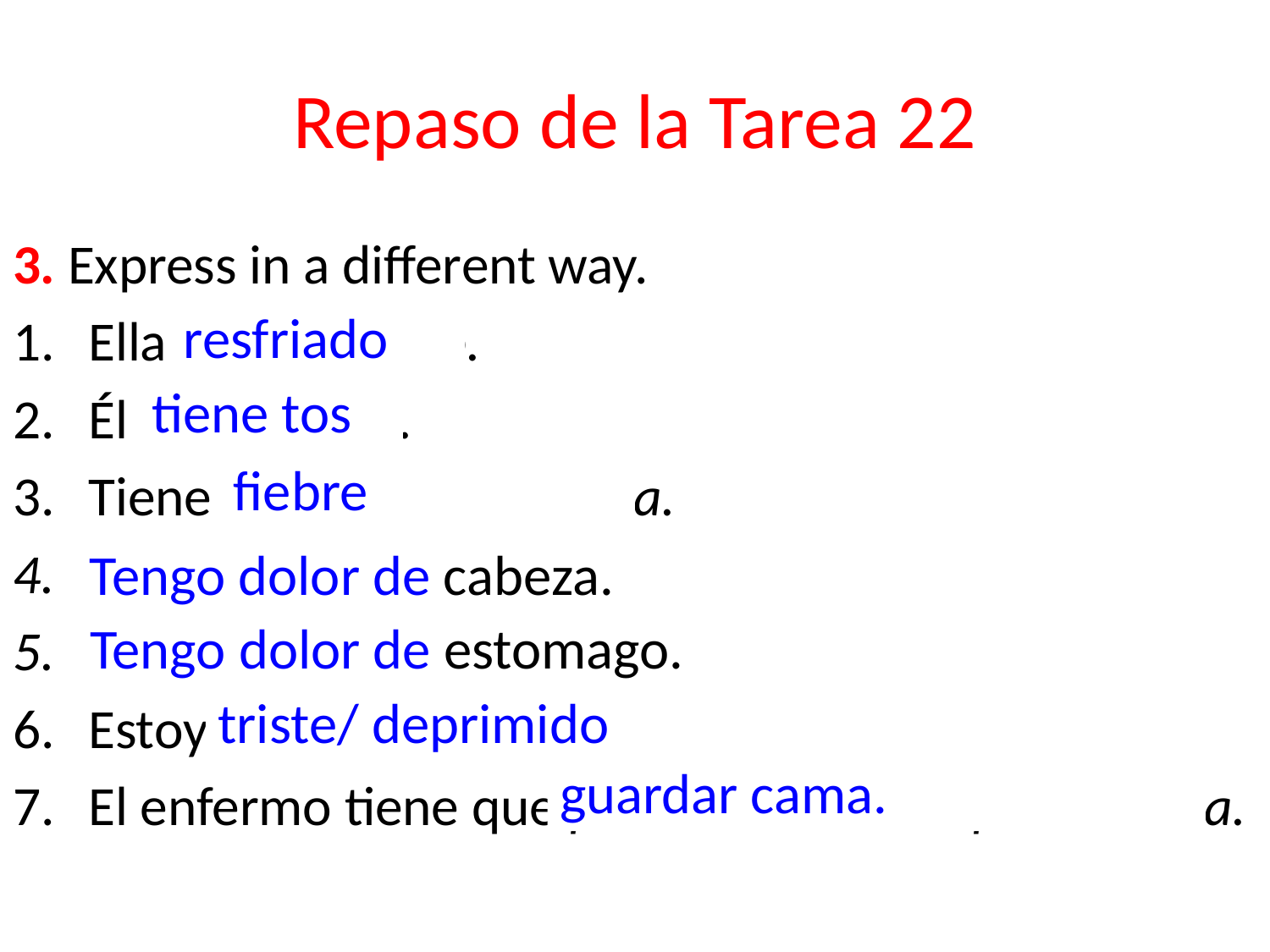

# Repaso de la Tarea 22
3. Express in a different way.
Ella tiene catarro.
Él tose mucho.
Tiene la temperatura alta.
Me duele la cabeza.
Me duele el estómago.
Estoy melancólico.
El enfermo tiene que pasar mucho tiempo en cama.
resfriado
tiene tos
fiebre
Tengo dolor de cabeza.
Tengo dolor de estomago.
triste/ deprimido
guardar cama.